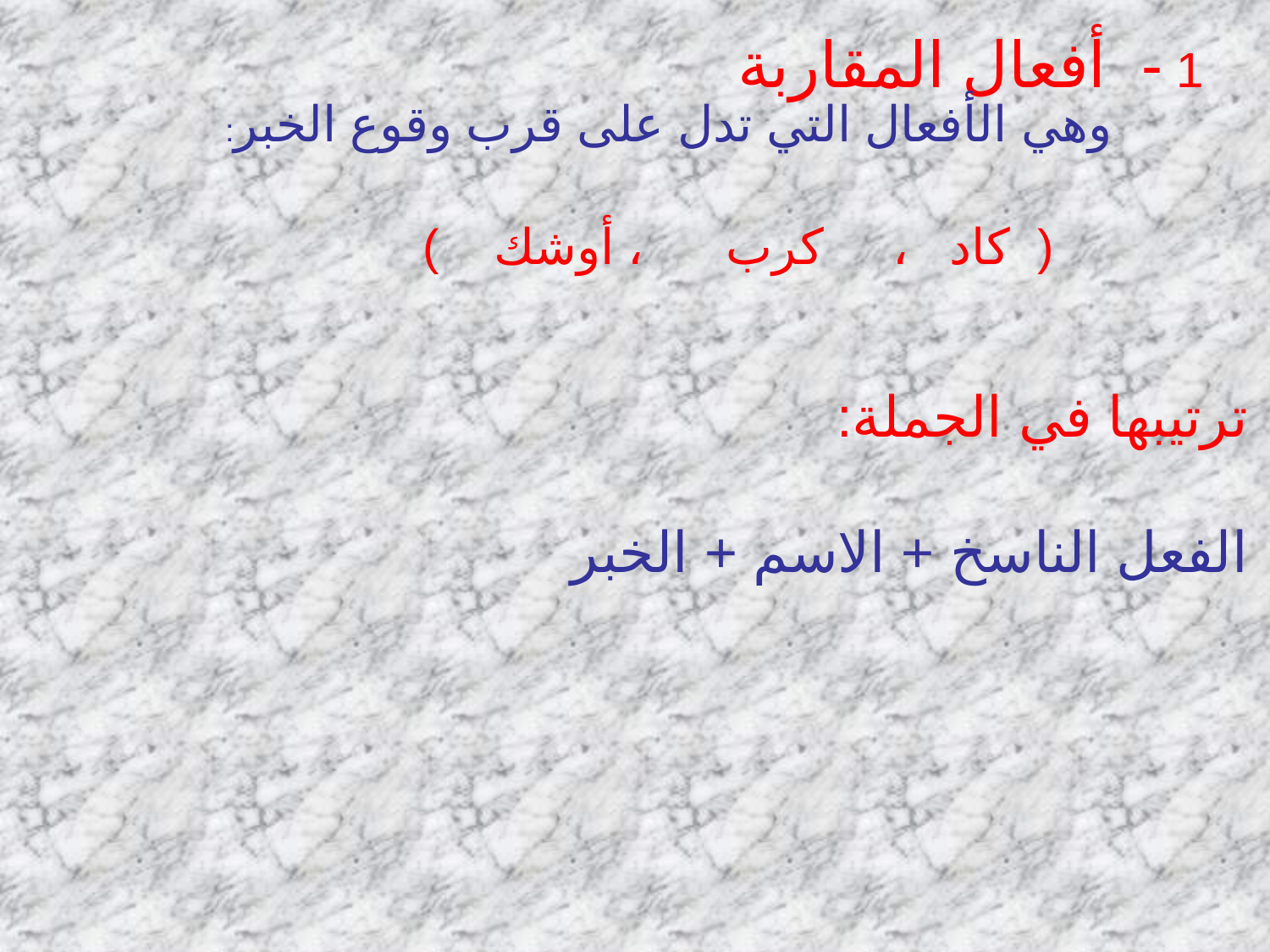

1 -  أفعال المقاربة
وهي الأفعال التي تدل على قرب وقوع الخبر:

(  كاد   ،     كرب      ، أوشك    )
ترتيبها في الجملة:

الفعل الناسخ + الاسم + الخبر